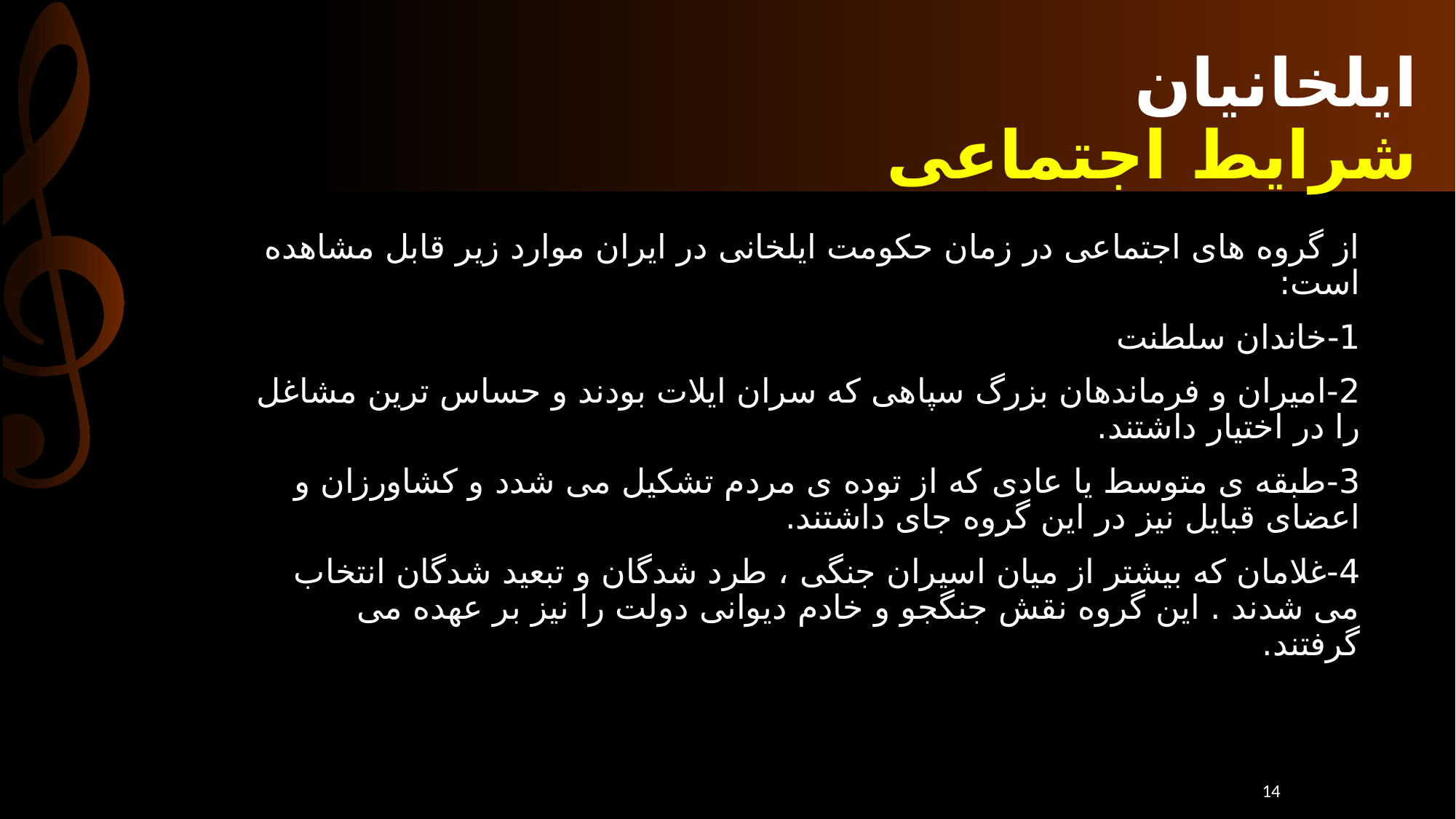

# ایلخانیان شرایط اجتماعی
از گروه های اجتماعی در زمان حکومت ایلخانی در ایران موارد زیر قابل مشاهده است:
1-خاندان سلطنت
2-امیران و فرماندهان بزرگ سپاهی که سران ایلات بودند و حساس ترین مشاغل را در اختیار داشتند.
3-طبقه ی متوسط یا عادی که از توده ی مردم تشکیل می شدد و کشاورزان و اعضای قبایل نیز در این گروه جای داشتند.
4-غلامان که بیشتر از میان اسیران جنگی ، طرد شدگان و تبعید شدگان انتخاب می شدند . این گروه نقش جنگجو و خادم دیوانی دولت را نیز بر عهده می گرفتند.

14